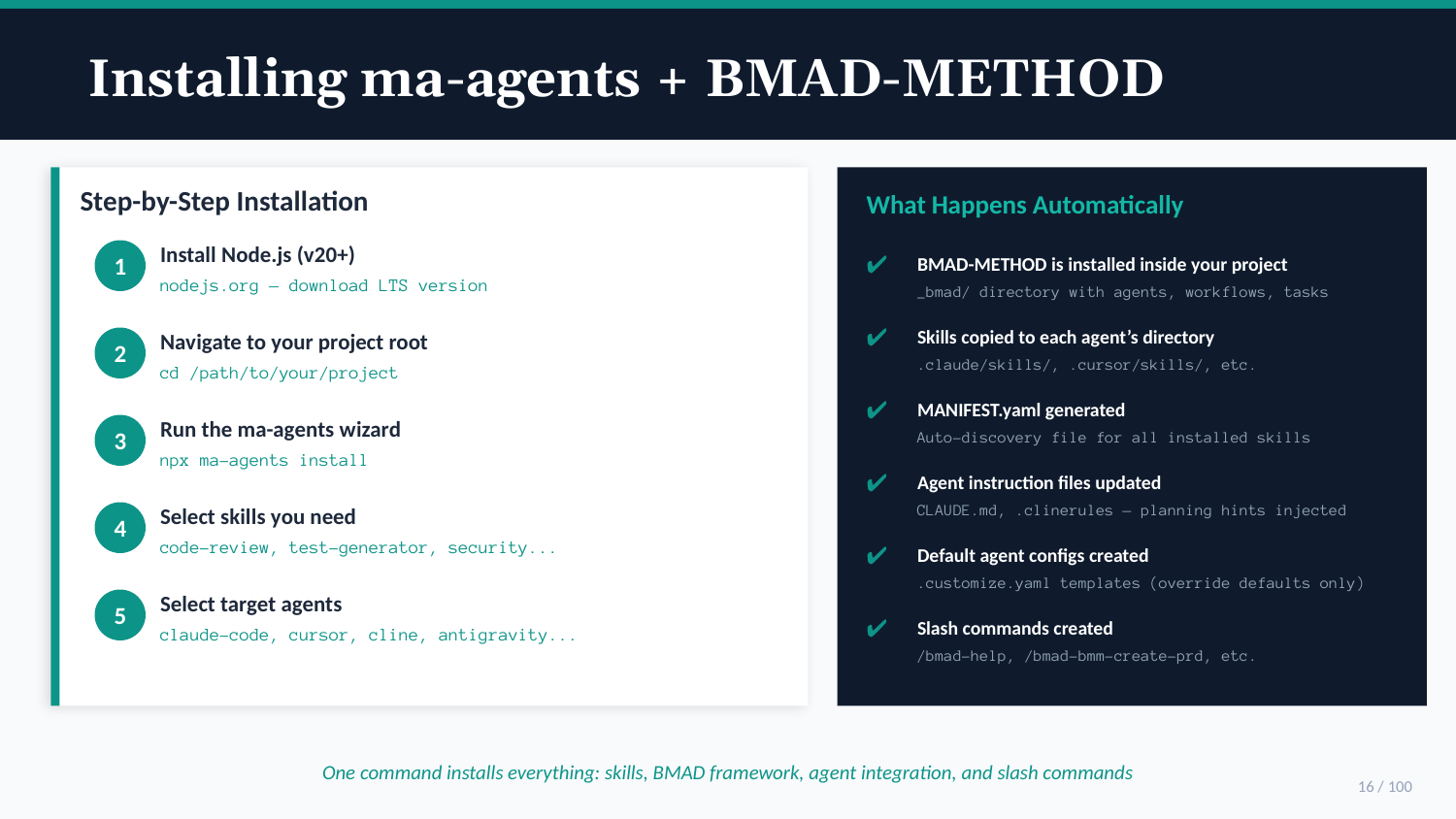

Installing ma-agents + BMAD-METHOD

Step-by-Step Installation
What Happens Automatically
Install Node.js (v20+)

1
✔
BMAD-METHOD is installed inside your project
nodejs.org — download LTS version
_bmad/ directory with agents, workflows, tasks
✔
Skills copied to each agent’s directory
Navigate to your project root

2
.claude/skills/, .cursor/skills/, etc.
cd /path/to/your/project
✔
MANIFEST.yaml generated
Run the ma-agents wizard

3
Auto-discovery file for all installed skills
npx ma-agents install
✔
Agent instruction files updated
CLAUDE.md, .clinerules — planning hints injected
Select skills you need

4
code-review, test-generator, security...
✔
Default agent configs created
.customize.yaml templates (override defaults only)
Select target agents

5
✔
Slash commands created
claude-code, cursor, cline, antigravity...
/bmad-help, /bmad-bmm-create-prd, etc.
One command installs everything: skills, BMAD framework, agent integration, and slash commands
16 / 100